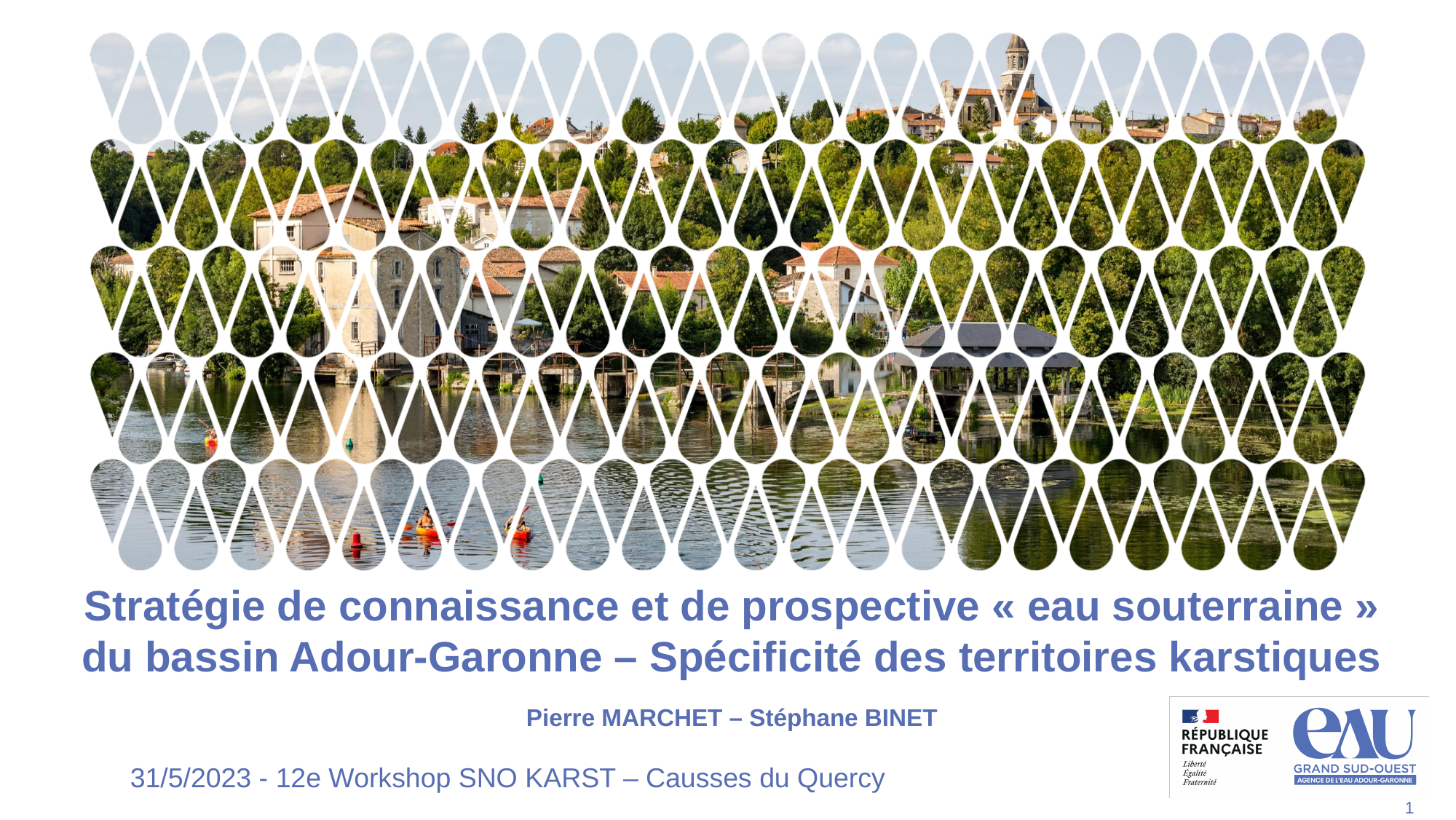

# Stratégie de connaissance et de prospective « eau souterraine » du bassin Adour-Garonne – Spécificité des territoires karstiques Pierre MARCHET – Stéphane BINET
31/5/2023 - 12e Workshop SNO KARST – Causses du Quercy
1